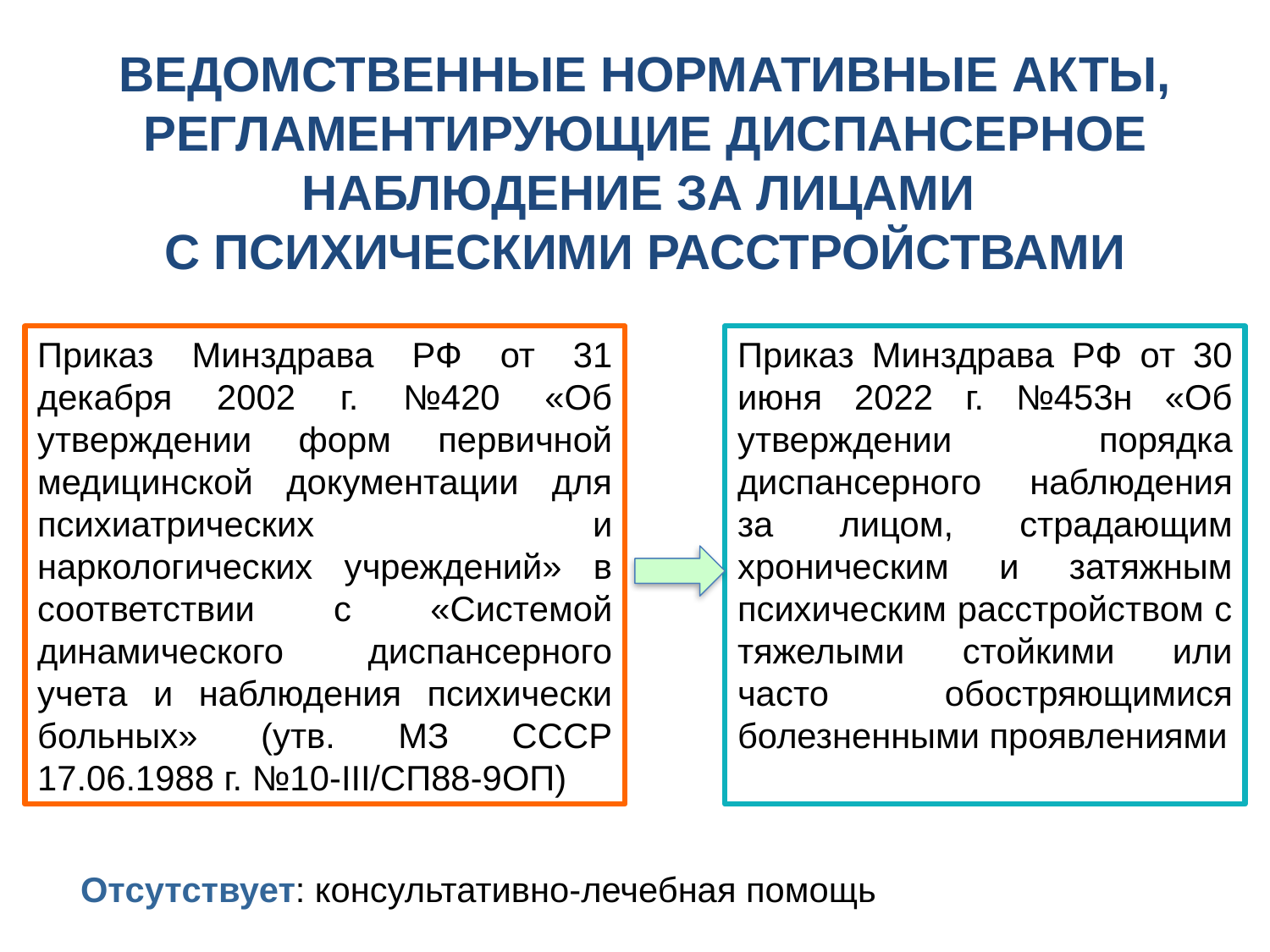

ВЕДОМСТВЕННЫЕ НОРМАТИВНЫЕ АКТЫ, РЕГЛАМЕНТИРУЮЩИЕ ДИСПАНСЕРНОЕ НАБЛЮДЕНИЕ ЗА ЛИЦАМИ
С ПСИХИЧЕСКИМИ РАССТРОЙСТВАМИ
Приказ Минздрава РФ от 31 декабря 2002 г. №420 «Об утверждении форм первичной медицинской документации для психиатрических и наркологических учреждений» в соответствии с «Системой динамического диспансерного учета и наблюдения психически больных» (утв. МЗ СССР 17.06.1988 г. №10-III/СП88-9ОП)
Приказ Минздрава РФ от 30 июня 2022 г. №453н «Об утверждении порядка диспансерного наблюдения за лицом, страдающим хроническим и затяжным психическим расстройством с тяжелыми стойкими или часто обостряющимися болезненными проявлениями

Отсутствует: консультативно-лечебная помощь